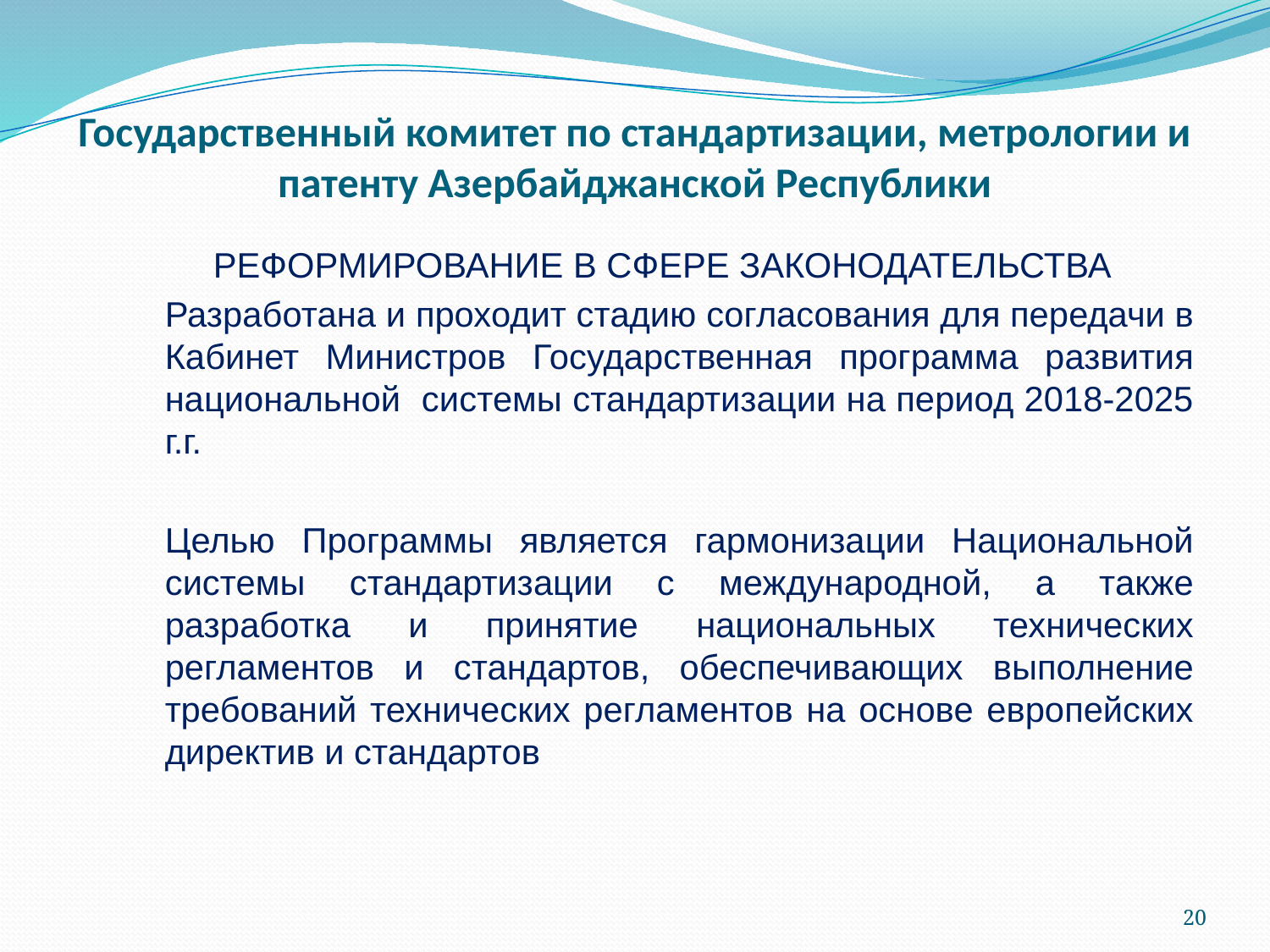

# Государственный комитет по стандартизации, метрологии и патенту Азербайджанской Республики
РЕФОРМИРОВАНИЕ В СФЕРЕ ЗАКОНОДАТЕЛЬСТВА
	Разработана и проходит стадию согласования для передачи в Кабинет Министров Государственная программа развития национальной  системы стандартизации на период 2018-2025 г.г.

	Целью Программы является гармонизации Национальной системы стандартизации с международной, а также разработка и принятие национальных технических регламентов и стандартов, обеспечивающих выполнение требований технических регламентов на основе европейских директив и стандартов

20